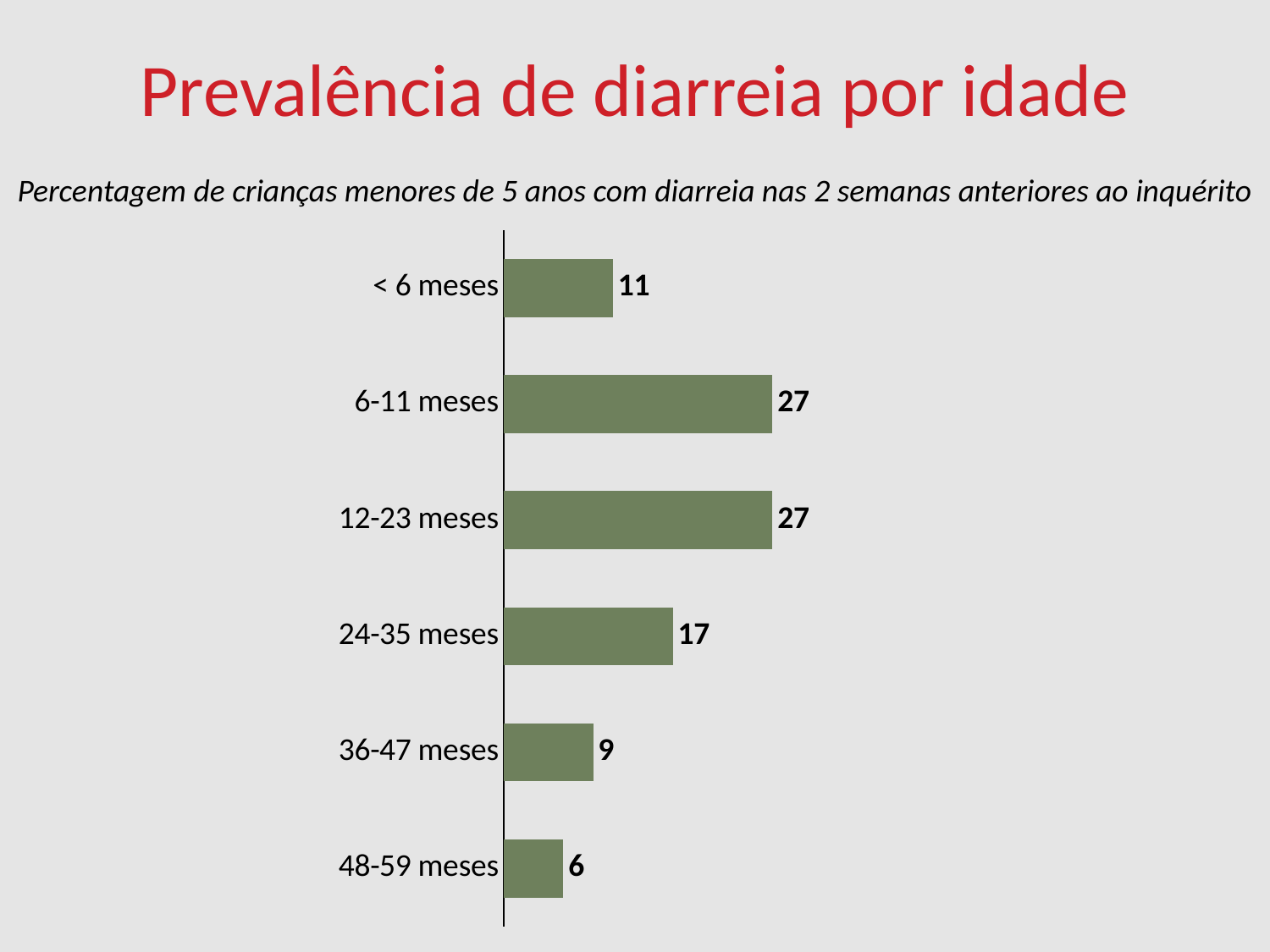

Prevalência de diarreia por idade
Percentagem de crianças menores de 5 anos com diarreia nas 2 semanas anteriores ao inquérito

### Chart

| Category | Column1 |
|---|---|
| 48-59 meses | 6.0 |
| 36-47 meses | 9.0 |
| 24-35 meses | 17.0 |
| 12-23 meses | 27.0 |
| 6-11 meses | 27.0 |
| < 6 meses | 11.0 |